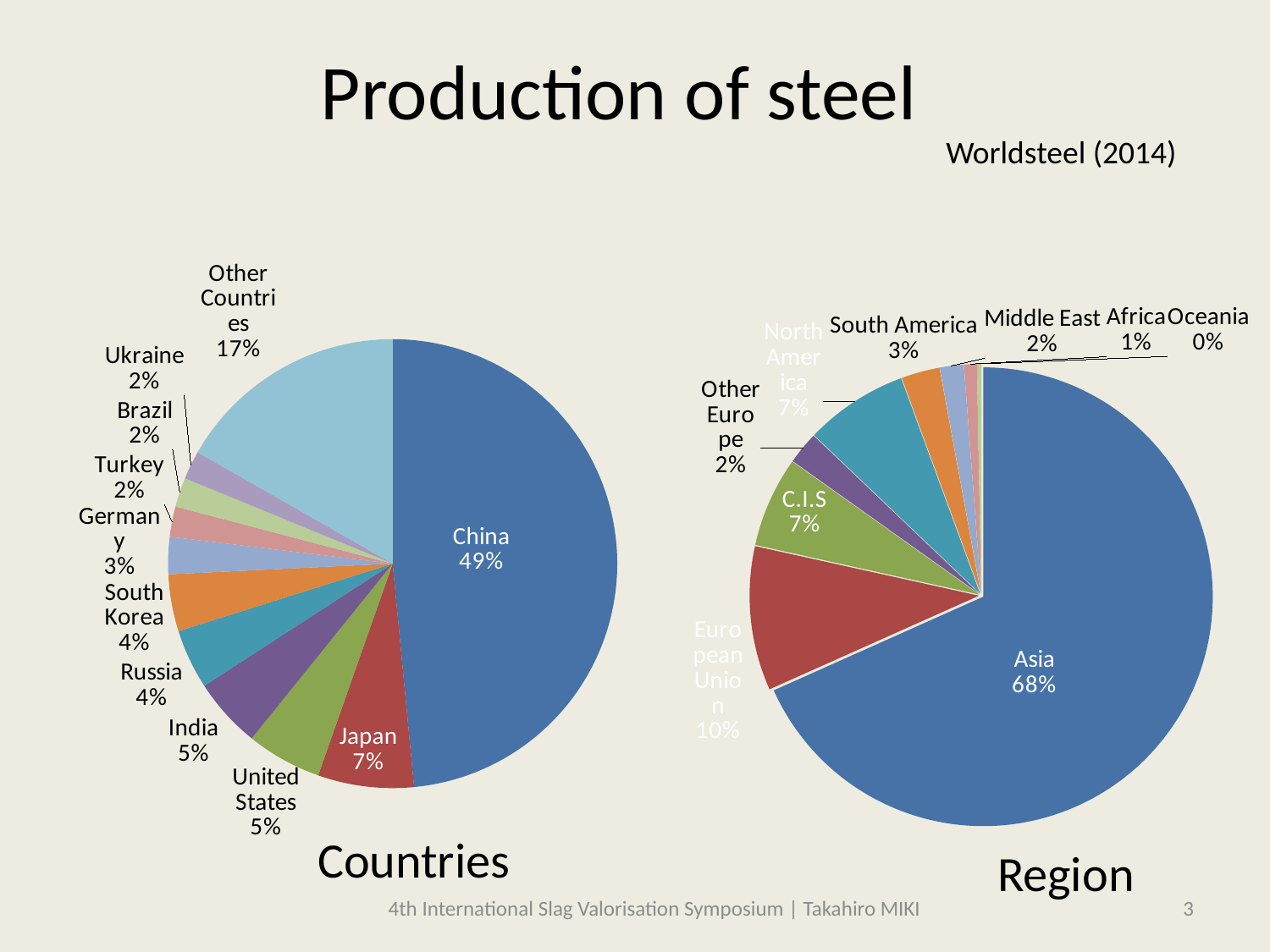

Production of steel
Worldsteel (2014)

### Chart

| Category |  |
|---|---|
| Asia | 1136.0 |
| European Union | 169.0 |
| C.I.S | 106.0 |
| Other Europe | 38.0 |
| North America | 121.0 |
| South America | 45.0 |
| Middle East | 28.0 |
| Africa | 15.0 |
| Oceania | 5.0 |

### Chart

| Category |  |
|---|---|
| China | 779.0 |
| Japan | 111.0 |
| United States | 87.0 |
| India | 81.0 |
| Russia | 69.0 |
| South Korea | 66.0 |
| Germany | 43.0 |
| Turkey | 35.0 |
| Brazil | 34.0 |
| Ukraine | 33.0 |
| Other Countries | 269.0 |
Countries
Region
4th International Slag Valorisation Symposium | Takahiro MIKI
3